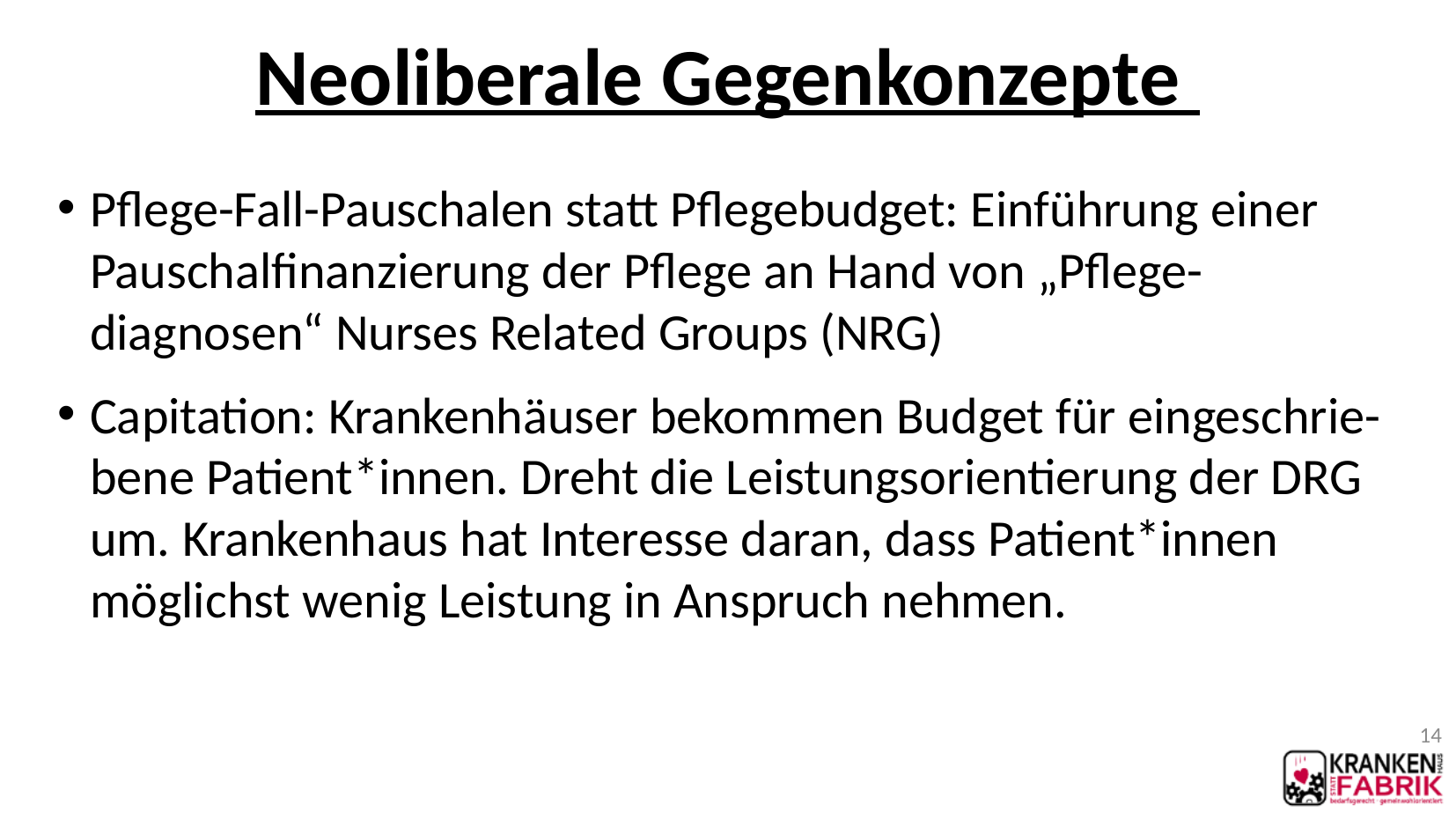

Neoliberale Gegenkonzepte
Pflege-Fall-Pauschalen statt Pflegebudget: Einführung einer Pauschalfinanzierung der Pflege an Hand von „Pflege-diagnosen“ Nurses Related Groups (NRG)
Capitation: Krankenhäuser bekommen Budget für eingeschrie-bene Patient*innen. Dreht die Leistungsorientierung der DRG um. Krankenhaus hat Interesse daran, dass Patient*innen möglichst wenig Leistung in Anspruch nehmen.

14